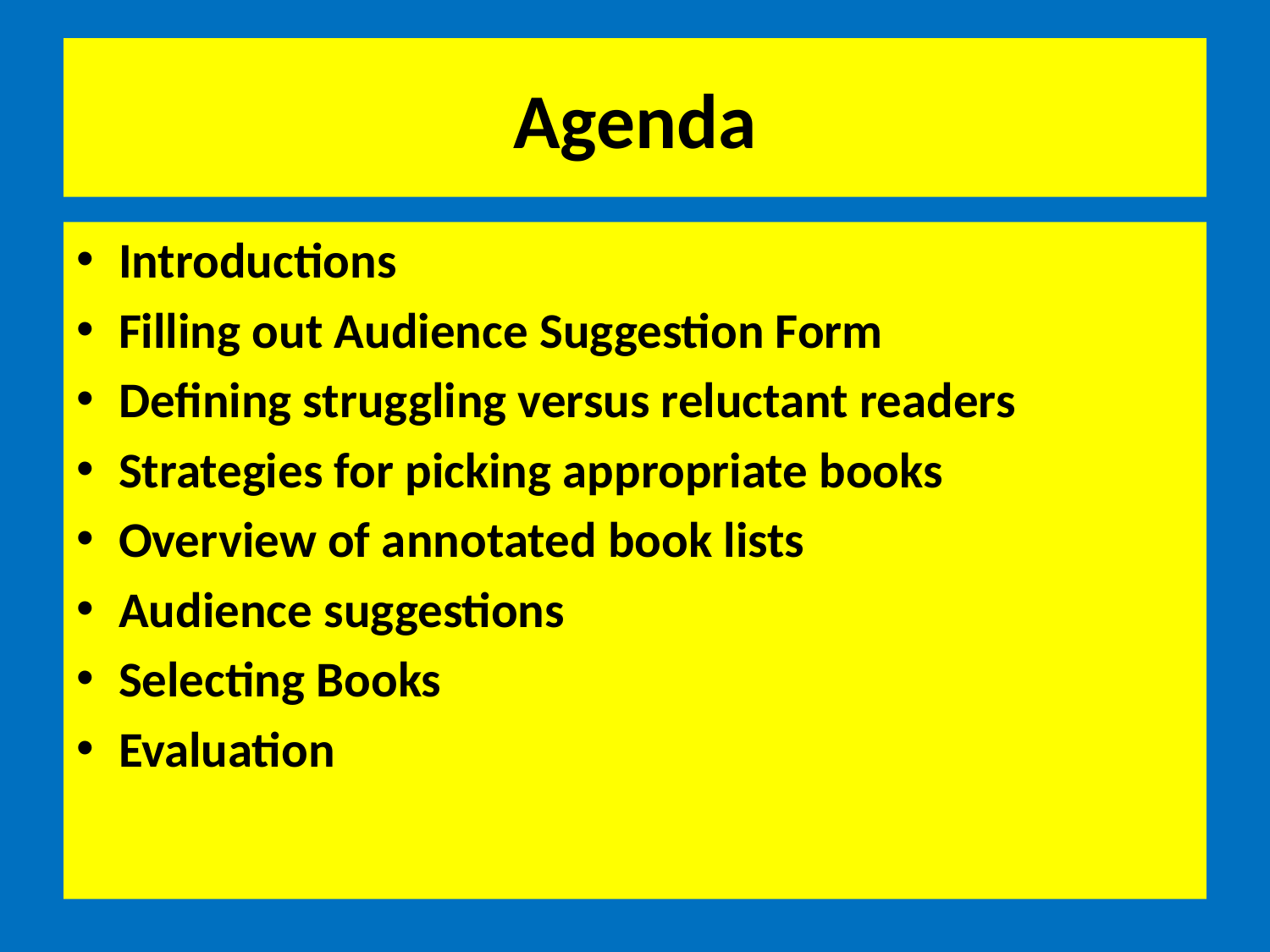

# Agenda
Introductions
Filling out Audience Suggestion Form
Defining struggling versus reluctant readers
Strategies for picking appropriate books
Overview of annotated book lists
Audience suggestions
Selecting Books
Evaluation